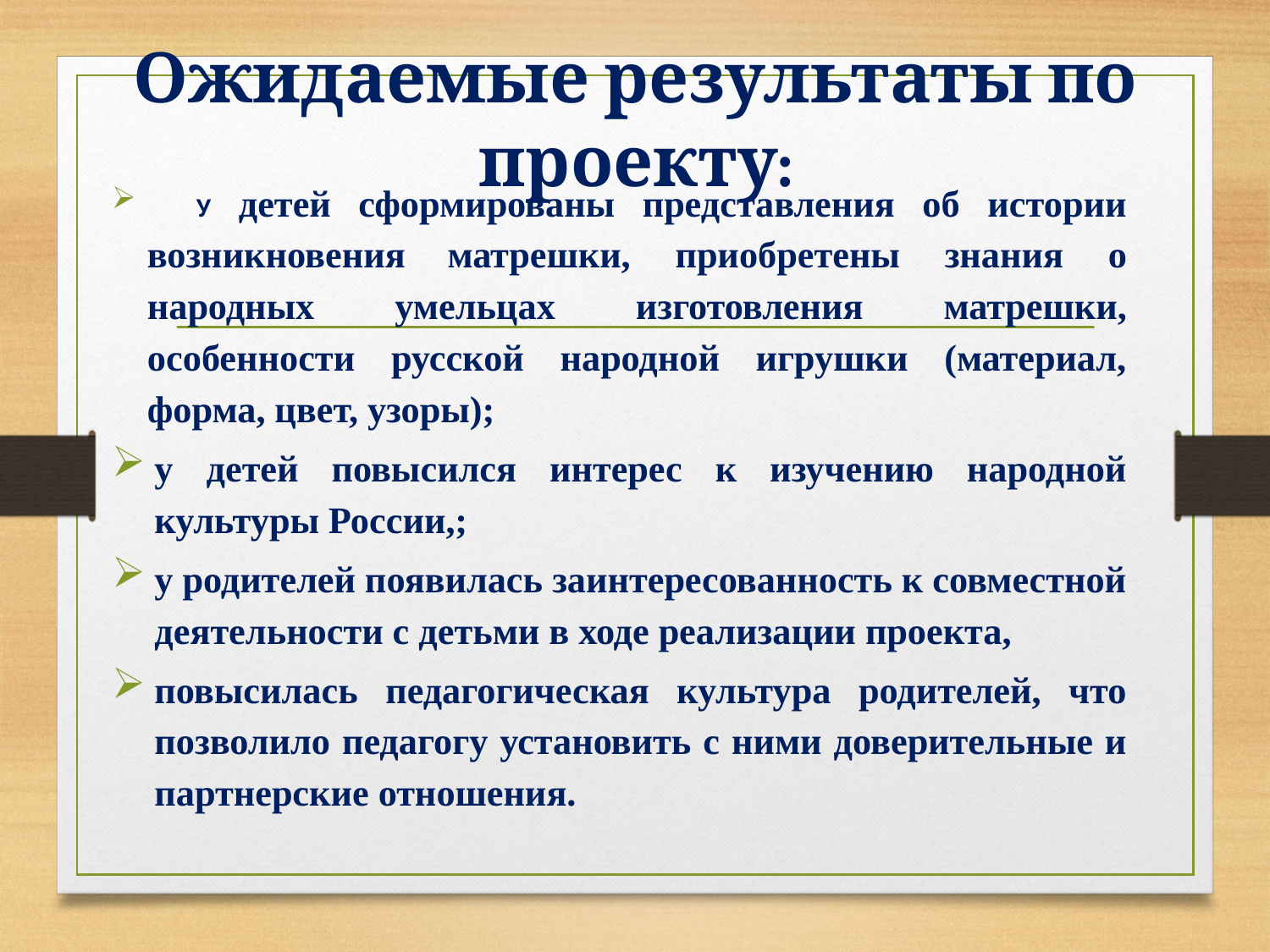

# Ожидаемые результаты по проекту:
  У детей сформированы представления об истории возникновения матрешки, приобретены знания о народных умельцах изготовления матрешки, особенности русской народной игрушки (материал, форма, цвет, узоры);
у детей повысился интерес к изучению народной культуры России,;
у родителей появилась заинтересованность к совместной деятельности с детьми в ходе реализации проекта,
повысилась педагогическая культура родителей, что позволило педагогу установить с ними доверительные и партнерские отношения.